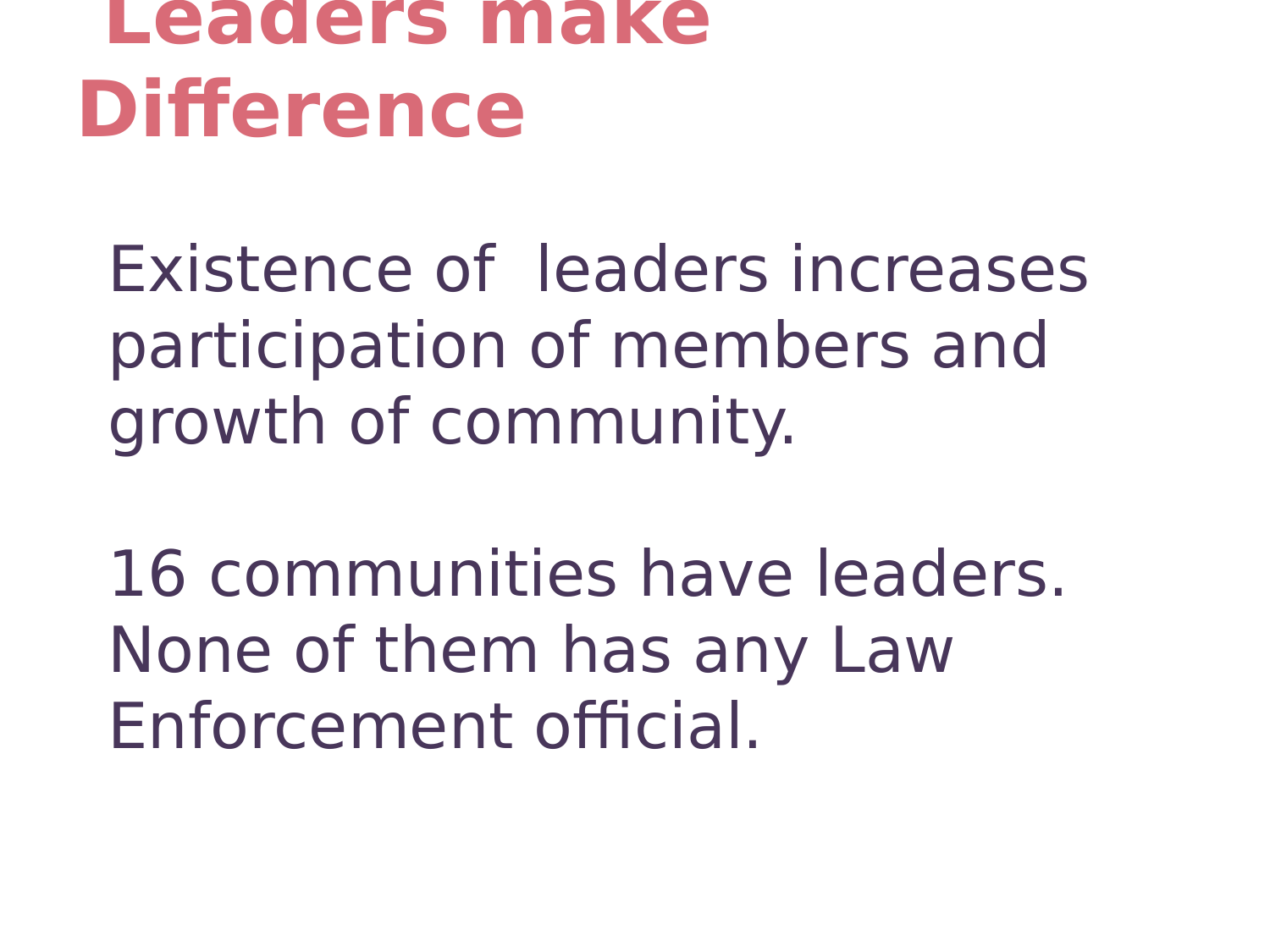

Leaders make Difference
Existence of  leaders increases participation of members and growth of community.

16 communities have leaders.
None of them has any Law Enforcement official.